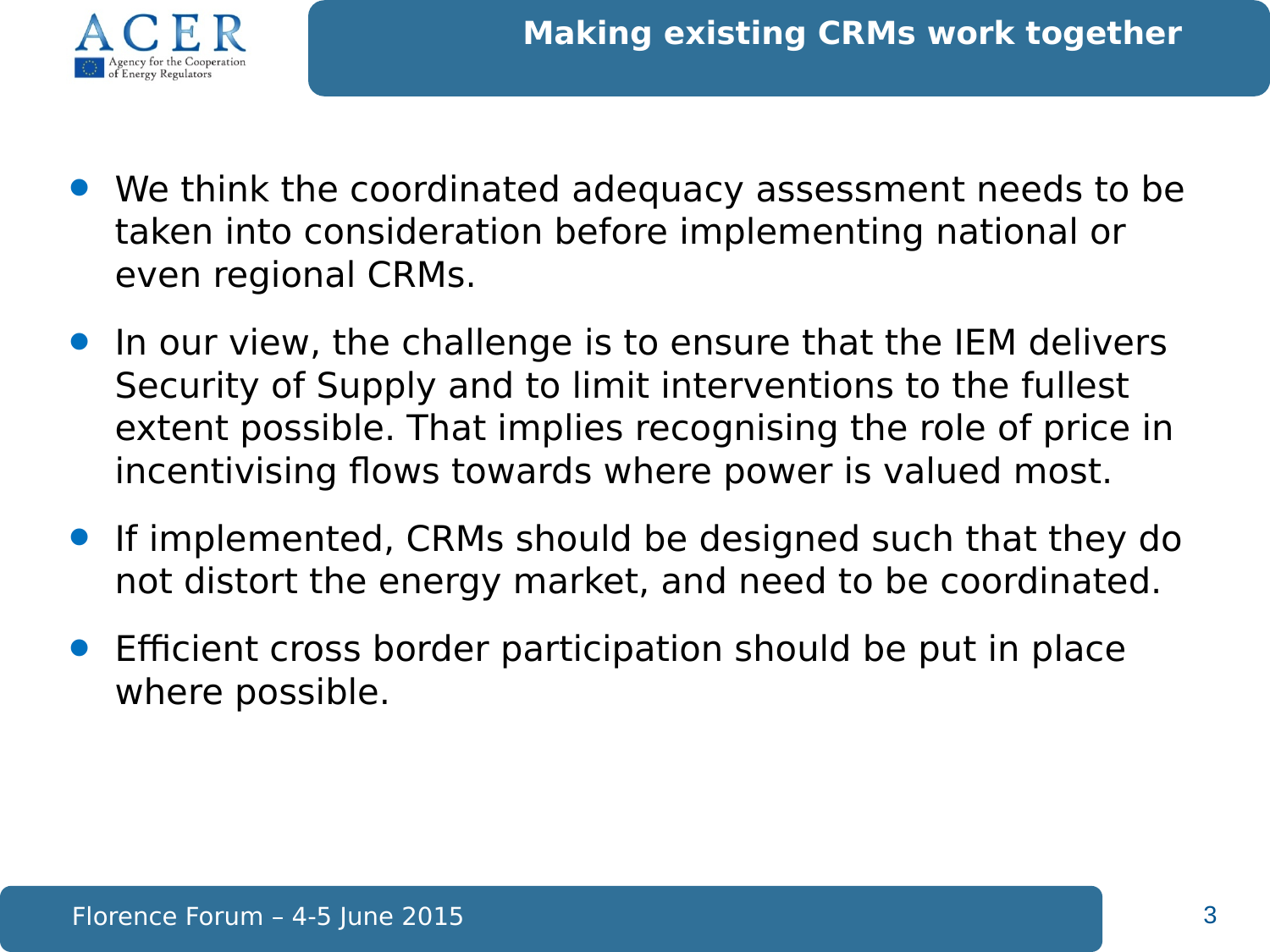

Making existing CRMs work together
We think the coordinated adequacy assessment needs to be taken into consideration before implementing national or even regional CRMs.
In our view, the challenge is to ensure that the IEM delivers Security of Supply and to limit interventions to the fullest extent possible. That implies recognising the role of price in incentivising flows towards where power is valued most.
If implemented, CRMs should be designed such that they do not distort the energy market, and need to be coordinated.
Efficient cross border participation should be put in place where possible.

Florence Forum – 4-5 June 2015

3